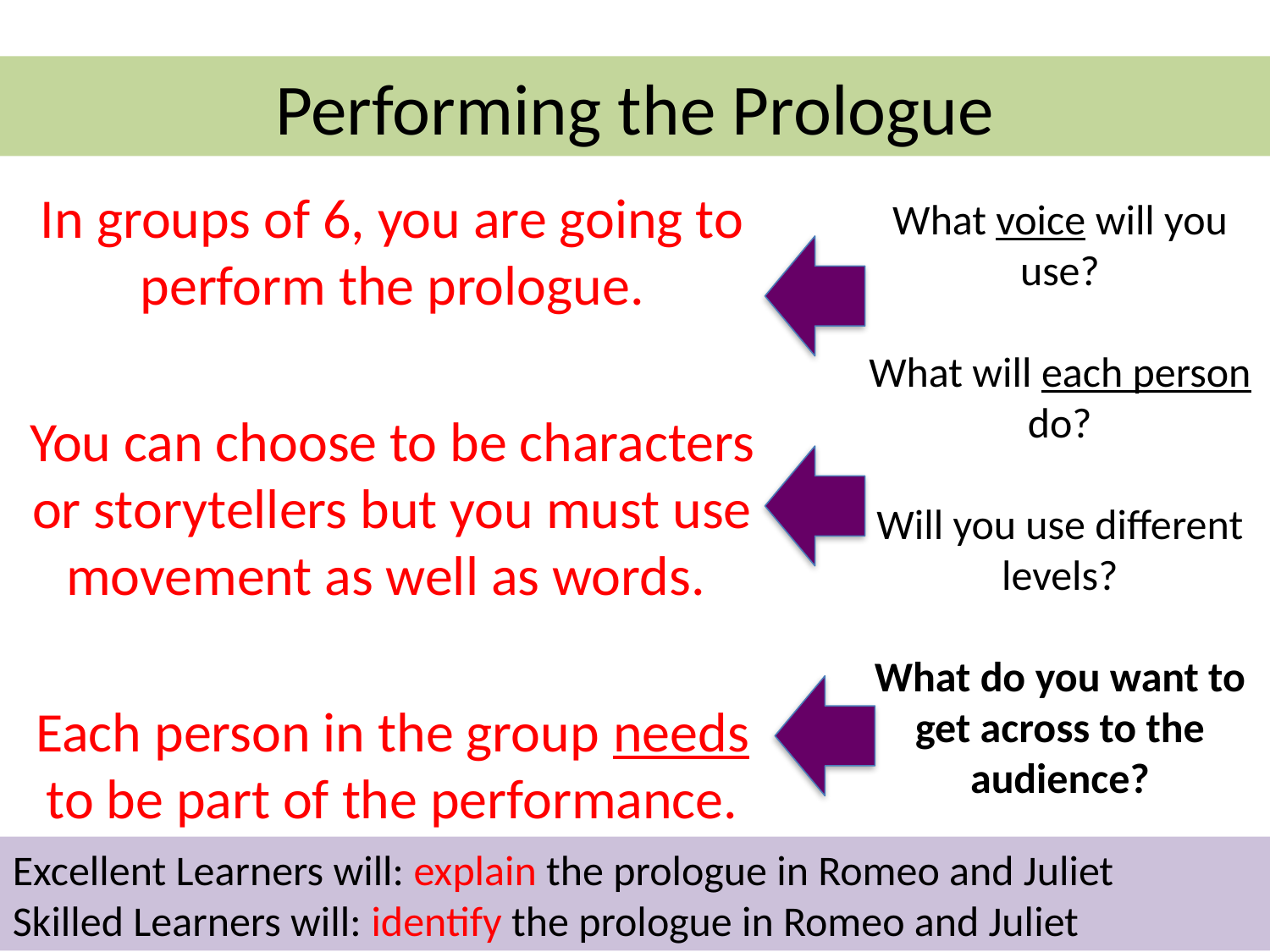

# Performing the Prologue
In groups of 6, you are going to perform the prologue.

You can choose to be characters or storytellers but you must use movement as well as words.

Each person in the group needs to be part of the performance.
What voice will you use?

What will each person do?

Will you use different levels?

What do you want to get across to the audience?

Excellent Learners will: explain the prologue in Romeo and Juliet
Skilled Learners will: identify the prologue in Romeo and Juliet